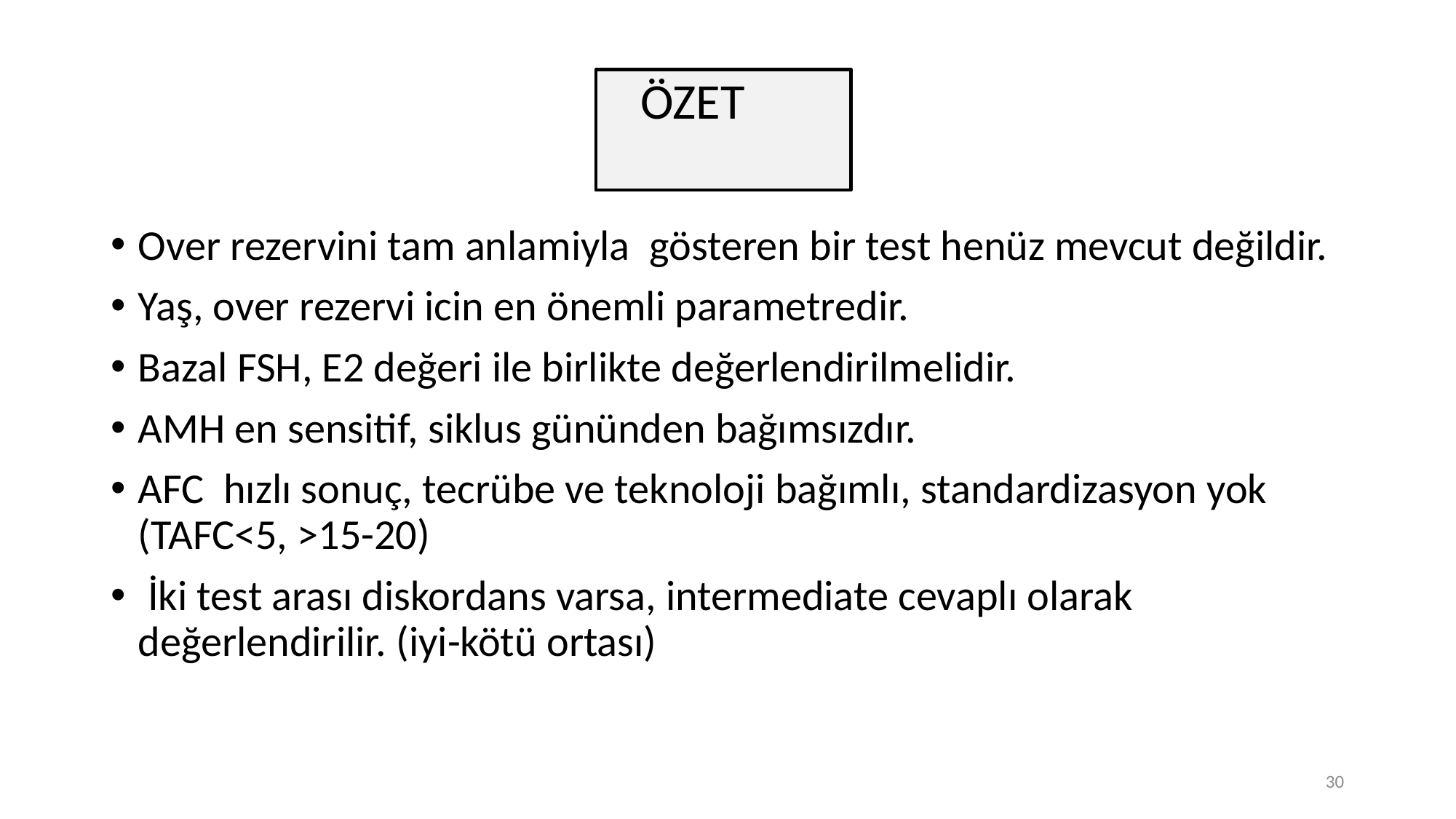

# ÖZET
Over rezervini tam anlamiyla  gösteren bir test henüz mevcut değildir.
Yaş, over rezervi icin en önemli parametredir.
Bazal FSH, E2 değeri ile birlikte değerlendirilmelidir.
AMH en sensitif, siklus gününden bağımsızdır.
AFC  hızlı sonuç, tecrübe ve teknoloji bağımlı, standardizasyon yok (TAFC<5, >15-20)
 İki test arası diskordans varsa, intermediate cevaplı olarak değerlendirilir. (iyi-kötü ortası)

30